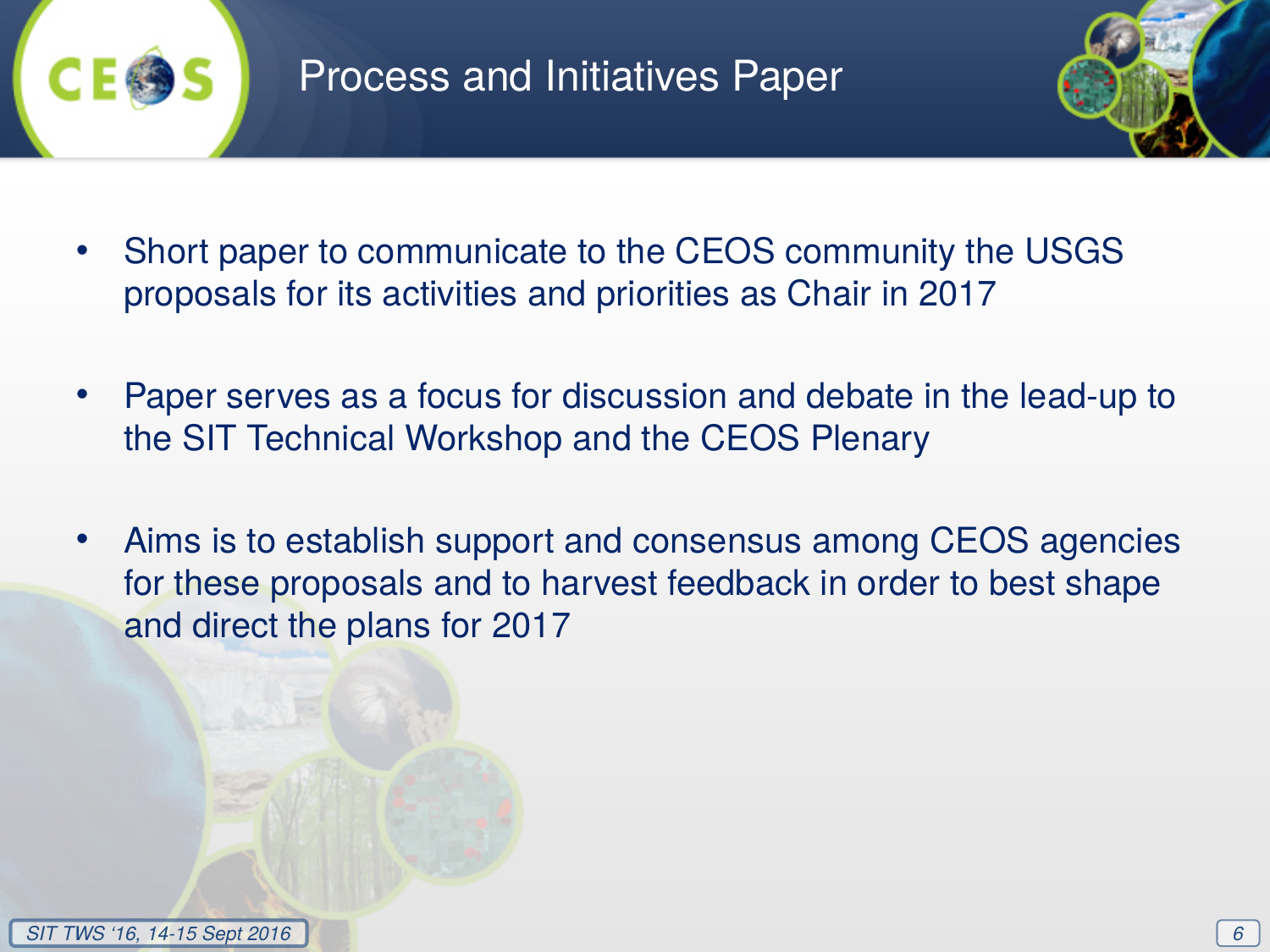

Process and Initiatives Paper
Short paper to communicate to the CEOS community the USGS proposals for its activities and priorities as Chair in 2017

Paper serves as a focus for discussion and debate in the lead-up to the SIT Technical Workshop and the CEOS Plenary

Aims is to establish support and consensus among CEOS agencies for these proposals and to harvest feedback in order to best shape and direct the plans for 2017

6